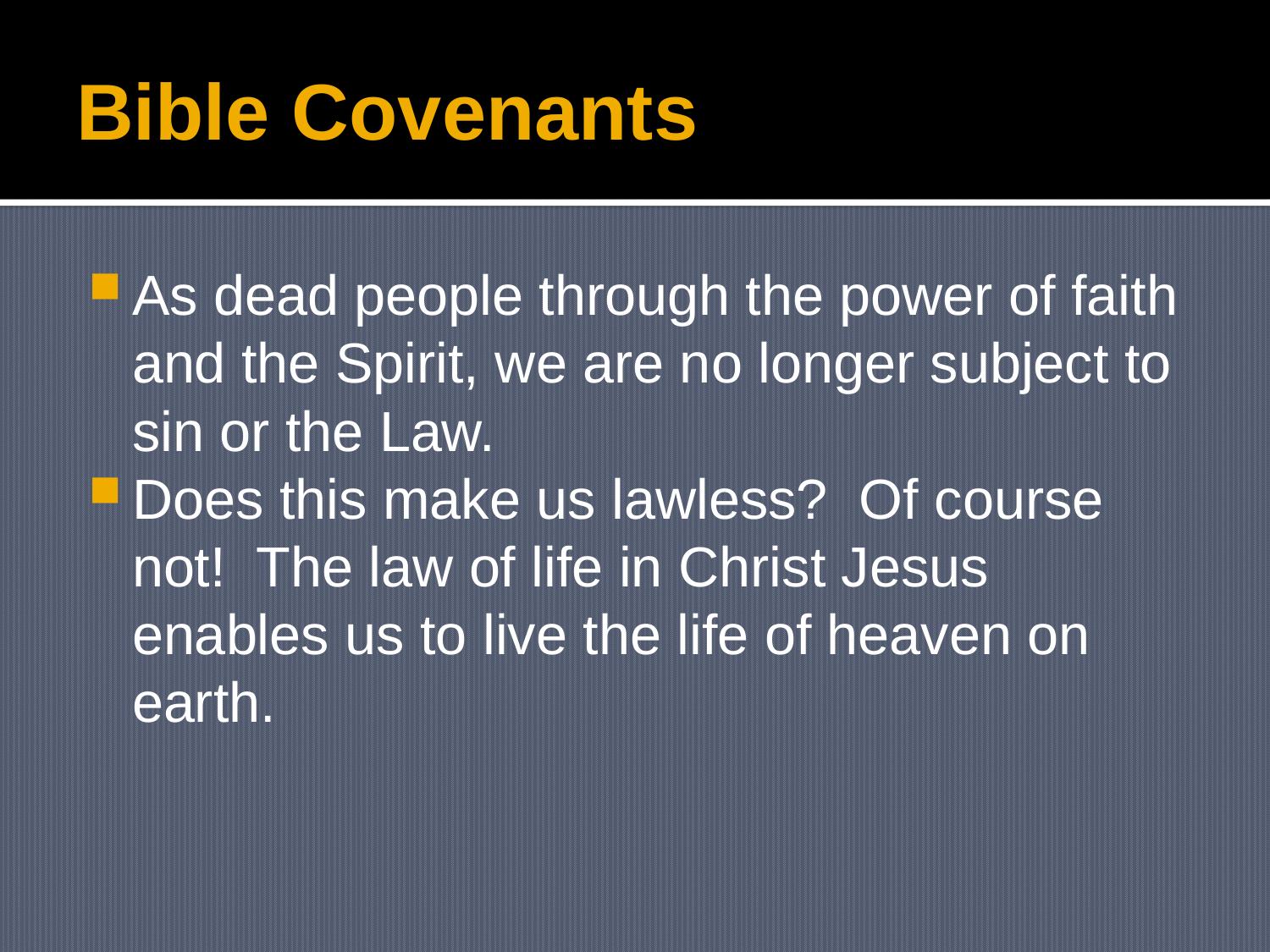

# Bible Covenants
As dead people through the power of faith and the Spirit, we are no longer subject to sin or the Law.
Does this make us lawless?  Of course not!  The law of life in Christ Jesus enables us to live the life of heaven on earth.